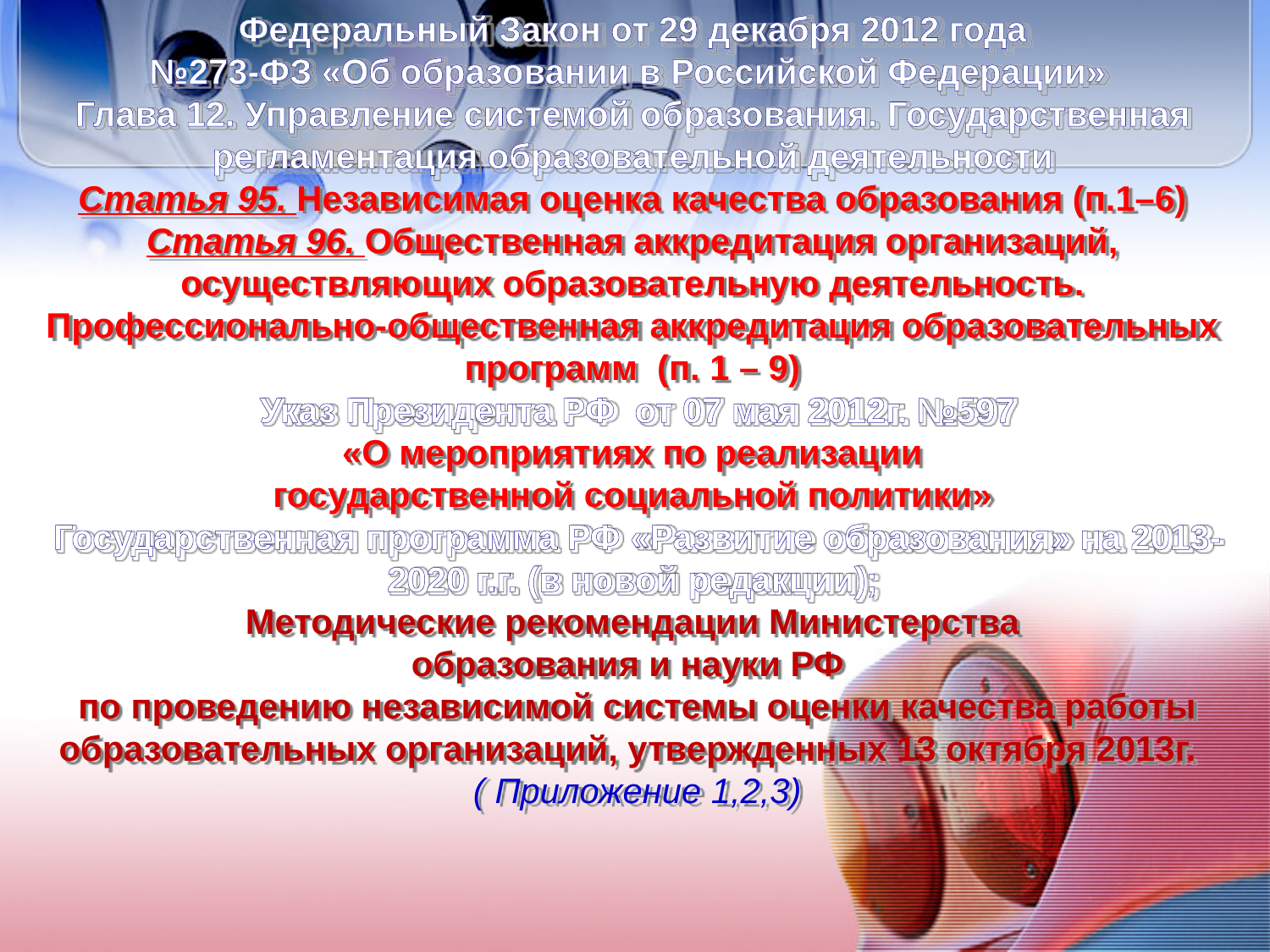

# Федеральный Закон от 29 декабря 2012 года №273-ФЗ «Об образовании в Российской Федерации» Глава 12. Управление системой образования. Государственная регламентация образовательной деятельности Статья 95. Независимая оценка качества образования (п.1–6) Статья 96. Общественная аккредитация организаций, осуществляющих образовательную деятельность. Профессионально-общественная аккредитация образовательных программ  (п. 1 – 9) Указ Президента РФ  от 07 мая 2012г. №597 «О мероприятиях по реализации государственной социальной политики» Государственная программа РФ «Развитие образования» на 2013-2020 г.г. (в новой редакции); Методические рекомендации Министерства образования и науки РФ по проведению независимой системы оценки качества работы образовательных организаций, утвержденных 13 октября 2013г. ( Приложение 1,2,3)